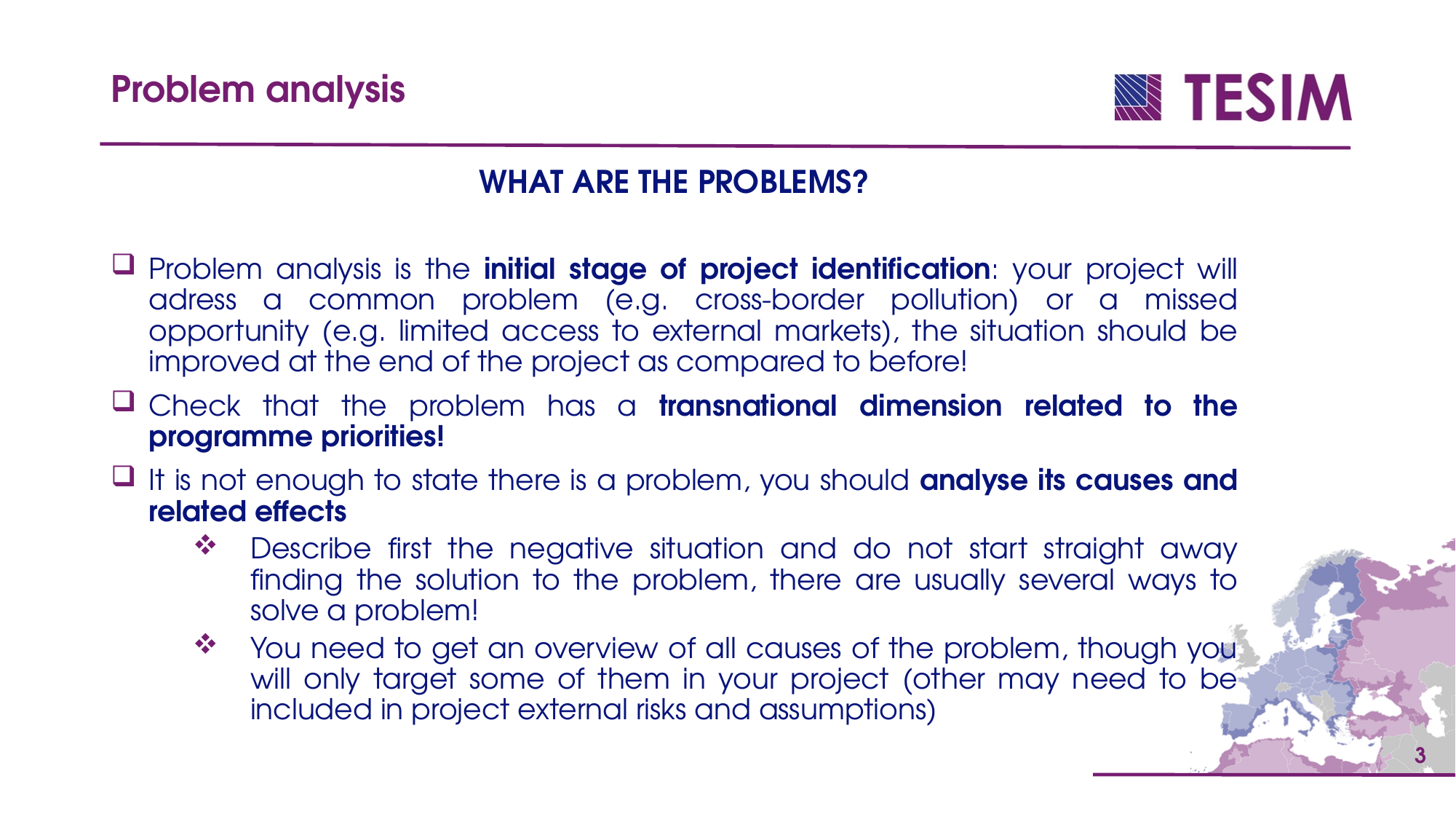

Problem analysis
WHAT ARE THE PROBLEMS?

Problem analysis is the initial stage of project identification: your project will adress a common problem (e.g. cross-border pollution) or a missed opportunity (e.g. limited access to external markets), the situation should be improved at the end of the project as compared to before!
Check that the problem has a transnational dimension related to the programme priorities!
It is not enough to state there is a problem, you should analyse its causes and related effects
Describe first the negative situation and do not start straight away finding the solution to the problem, there are usually several ways to solve a problem!
You need to get an overview of all causes of the problem, though you will only target some of them in your project (other may need to be included in project external risks and assumptions)